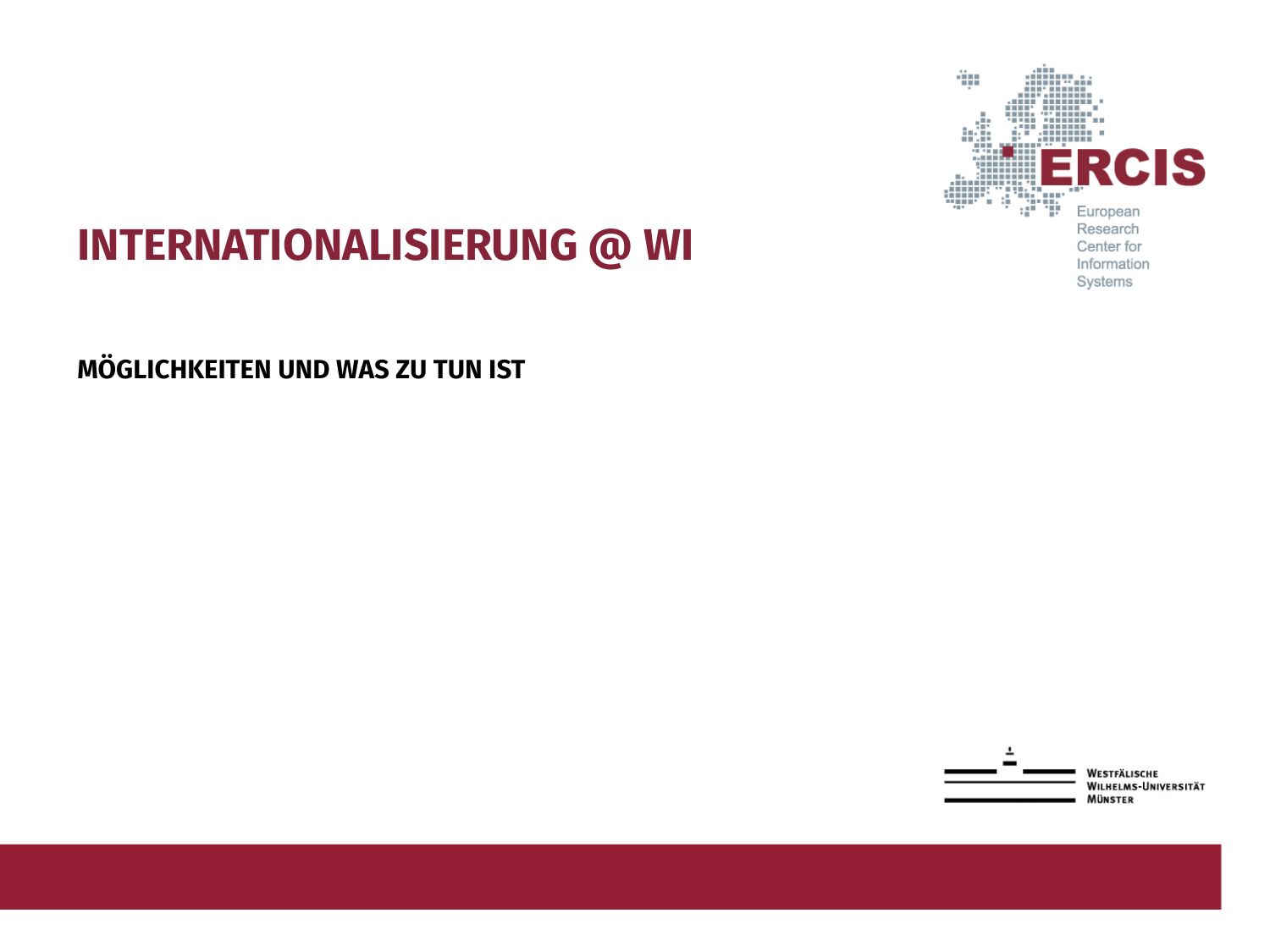

Internationalisierung @ WI
Möglichkeiten und was zu tun ist